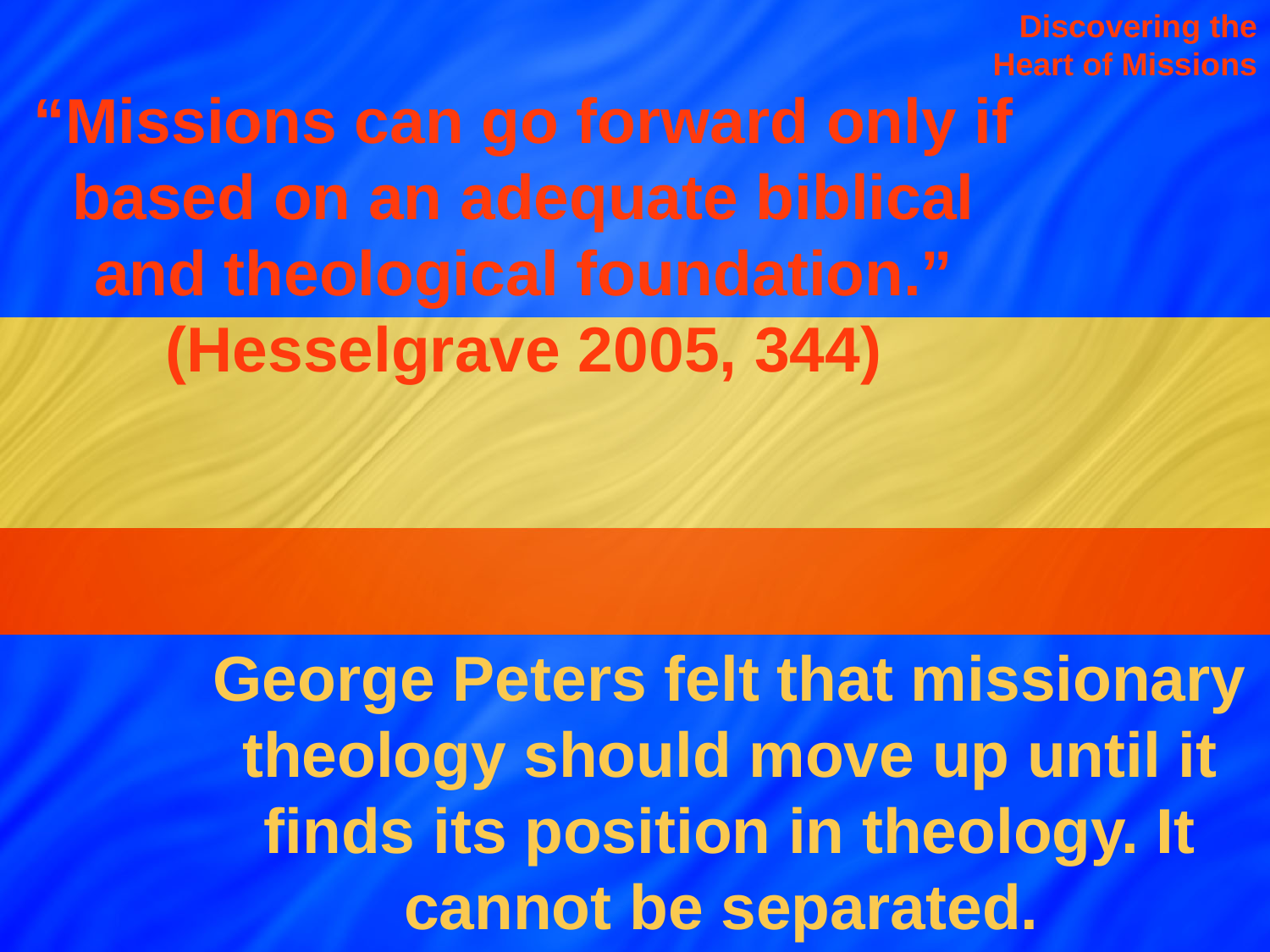

Discovering the Heart of Missions
“Missions can go forward only if based on an adequate biblical and theological foundation.” (Hesselgrave 2005, 344)
George Peters felt that missionary theology should move up until it finds its position in theology. It cannot be separated.
(Peters, 1972, 25)